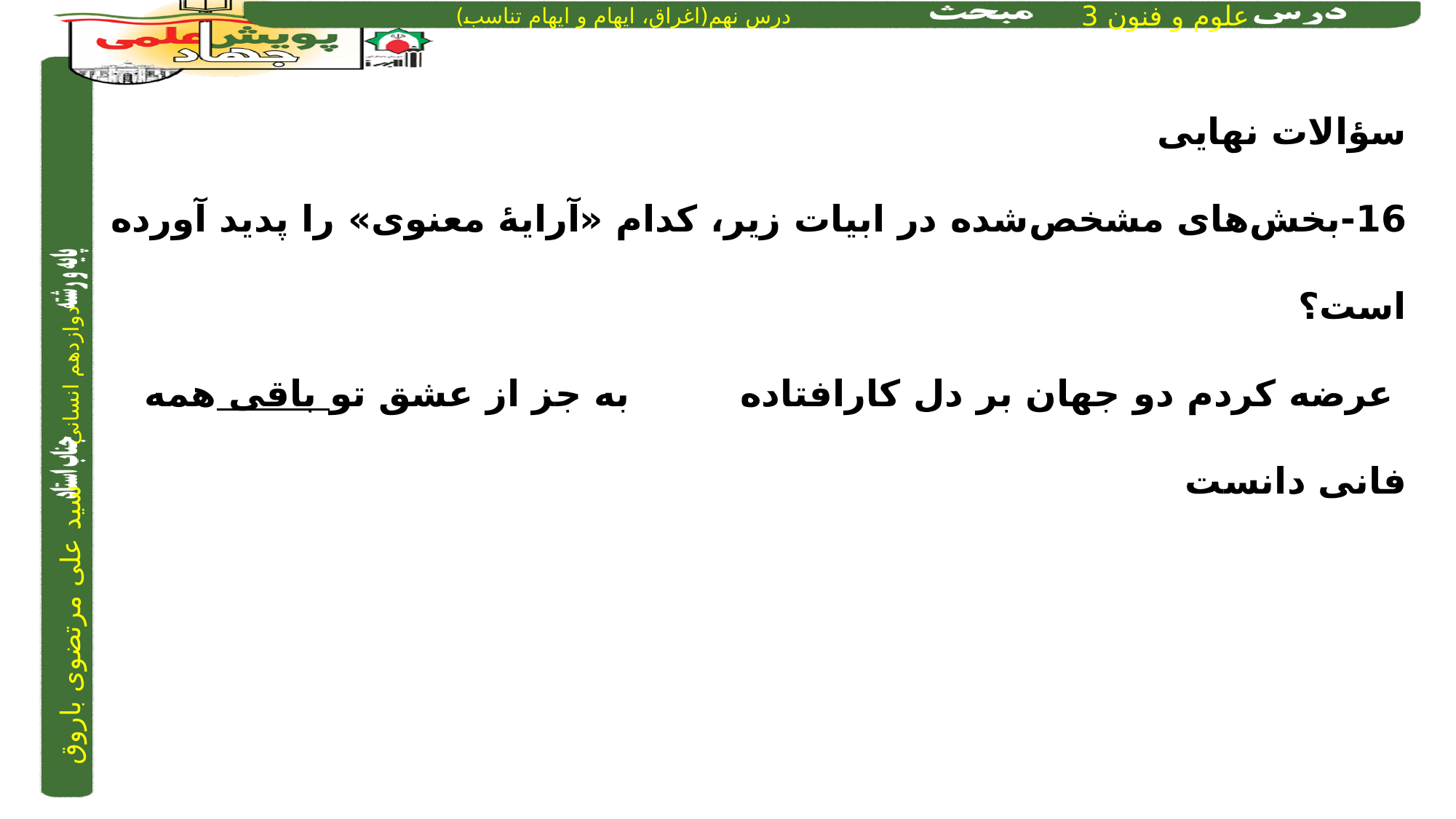

سؤالات نهایی
16-بخش‌های مشخص‌شده در ابیات زیر، کدام «آرایۀ معنوی» را پدید آورده است؟
 عرضه کردم دو جهان بر دل کارافتاده 	 	 به جز از عشق تو باقی همه فانی دانست